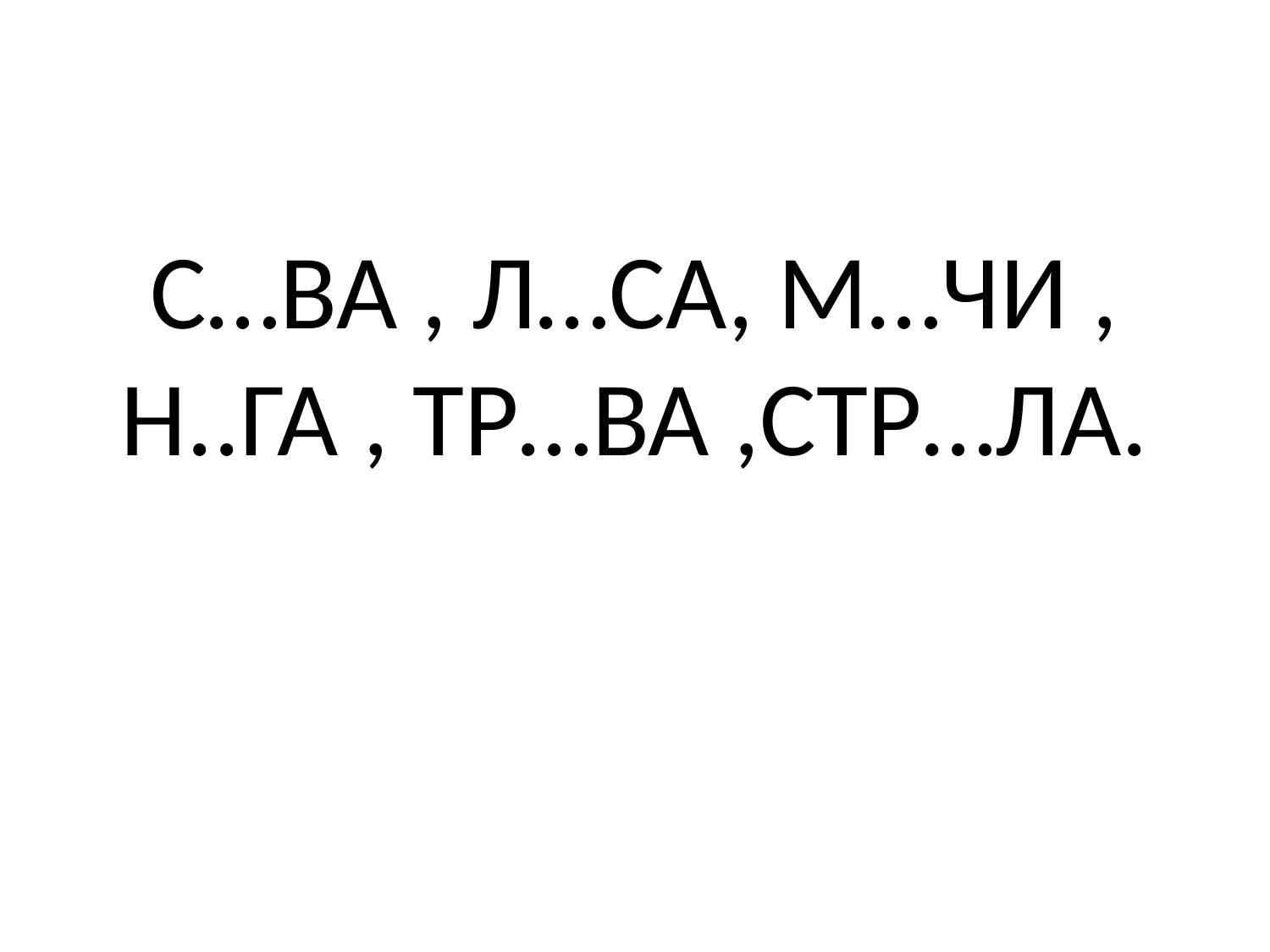

# С…ВА , Л…СА, М…ЧИ , Н..ГА , ТР…ВА ,СТР…ЛА.